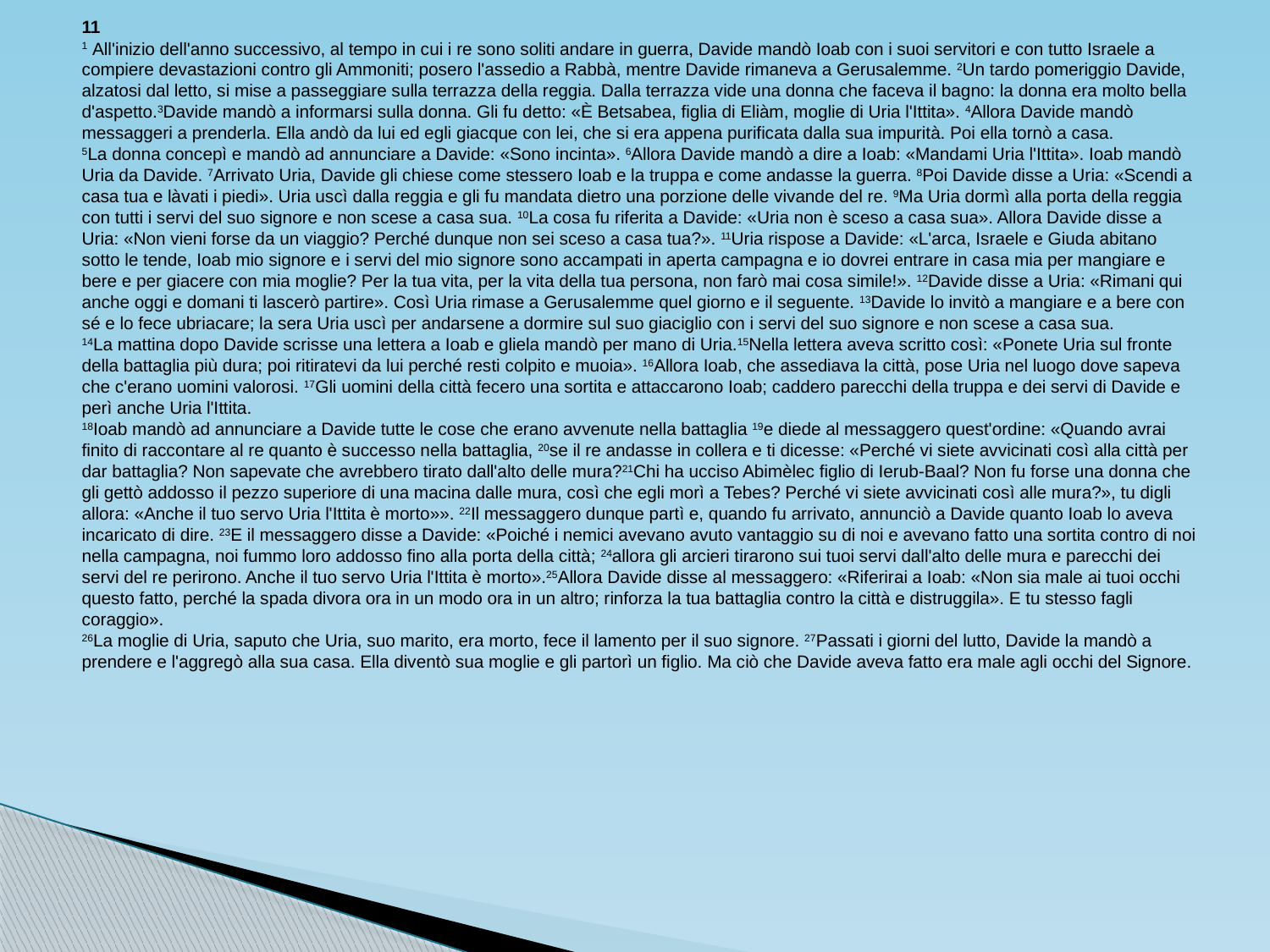

11
1 All'inizio dell'anno successivo, al tempo in cui i re sono soliti andare in guerra, Davide mandò Ioab con i suoi servitori e con tutto Israele a compiere devastazioni contro gli Ammoniti; posero l'assedio a Rabbà, mentre Davide rimaneva a Gerusalemme. 2Un tardo pomeriggio Davide, alzatosi dal letto, si mise a passeggiare sulla terrazza della reggia. Dalla terrazza vide una donna che faceva il bagno: la donna era molto bella d'aspetto.3Davide mandò a informarsi sulla donna. Gli fu detto: «È Betsabea, figlia di Eliàm, moglie di Uria l'Ittita». 4Allora Davide mandò messaggeri a prenderla. Ella andò da lui ed egli giacque con lei, che si era appena purificata dalla sua impurità. Poi ella tornò a casa.
5La donna concepì e mandò ad annunciare a Davide: «Sono incinta». 6Allora Davide mandò a dire a Ioab: «Mandami Uria l'Ittita». Ioab mandò Uria da Davide. 7Arrivato Uria, Davide gli chiese come stessero Ioab e la truppa e come andasse la guerra. 8Poi Davide disse a Uria: «Scendi a casa tua e làvati i piedi». Uria uscì dalla reggia e gli fu mandata dietro una porzione delle vivande del re. 9Ma Uria dormì alla porta della reggia con tutti i servi del suo signore e non scese a casa sua. 10La cosa fu riferita a Davide: «Uria non è sceso a casa sua». Allora Davide disse a Uria: «Non vieni forse da un viaggio? Perché dunque non sei sceso a casa tua?». 11Uria rispose a Davide: «L'arca, Israele e Giuda abitano sotto le tende, Ioab mio signore e i servi del mio signore sono accampati in aperta campagna e io dovrei entrare in casa mia per mangiare e bere e per giacere con mia moglie? Per la tua vita, per la vita della tua persona, non farò mai cosa simile!». 12Davide disse a Uria: «Rimani qui anche oggi e domani ti lascerò partire». Così Uria rimase a Gerusalemme quel giorno e il seguente. 13Davide lo invitò a mangiare e a bere con sé e lo fece ubriacare; la sera Uria uscì per andarsene a dormire sul suo giaciglio con i servi del suo signore e non scese a casa sua.
14La mattina dopo Davide scrisse una lettera a Ioab e gliela mandò per mano di Uria.15Nella lettera aveva scritto così: «Ponete Uria sul fronte della battaglia più dura; poi ritiratevi da lui perché resti colpito e muoia». 16Allora Ioab, che assediava la città, pose Uria nel luogo dove sapeva che c'erano uomini valorosi. 17Gli uomini della città fecero una sortita e attaccarono Ioab; caddero parecchi della truppa e dei servi di Davide e perì anche Uria l'Ittita.
18Ioab mandò ad annunciare a Davide tutte le cose che erano avvenute nella battaglia 19e diede al messaggero quest'ordine: «Quando avrai finito di raccontare al re quanto è successo nella battaglia, 20se il re andasse in collera e ti dicesse: «Perché vi siete avvicinati così alla città per dar battaglia? Non sapevate che avrebbero tirato dall'alto delle mura?21Chi ha ucciso Abimèlec figlio di Ierub-Baal? Non fu forse una donna che gli gettò addosso il pezzo superiore di una macina dalle mura, così che egli morì a Tebes? Perché vi siete avvicinati così alle mura?», tu digli allora: «Anche il tuo servo Uria l'Ittita è morto»». 22Il messaggero dunque partì e, quando fu arrivato, annunciò a Davide quanto Ioab lo aveva incaricato di dire. 23E il messaggero disse a Davide: «Poiché i nemici avevano avuto vantaggio su di noi e avevano fatto una sortita contro di noi nella campagna, noi fummo loro addosso fino alla porta della città; 24allora gli arcieri tirarono sui tuoi servi dall'alto delle mura e parecchi dei servi del re perirono. Anche il tuo servo Uria l'Ittita è morto».25Allora Davide disse al messaggero: «Riferirai a Ioab: «Non sia male ai tuoi occhi questo fatto, perché la spada divora ora in un modo ora in un altro; rinforza la tua battaglia contro la città e distruggila». E tu stesso fagli coraggio».
26La moglie di Uria, saputo che Uria, suo marito, era morto, fece il lamento per il suo signore. 27Passati i giorni del lutto, Davide la mandò a prendere e l'aggregò alla sua casa. Ella diventò sua moglie e gli partorì un figlio. Ma ciò che Davide aveva fatto era male agli occhi del Signore.